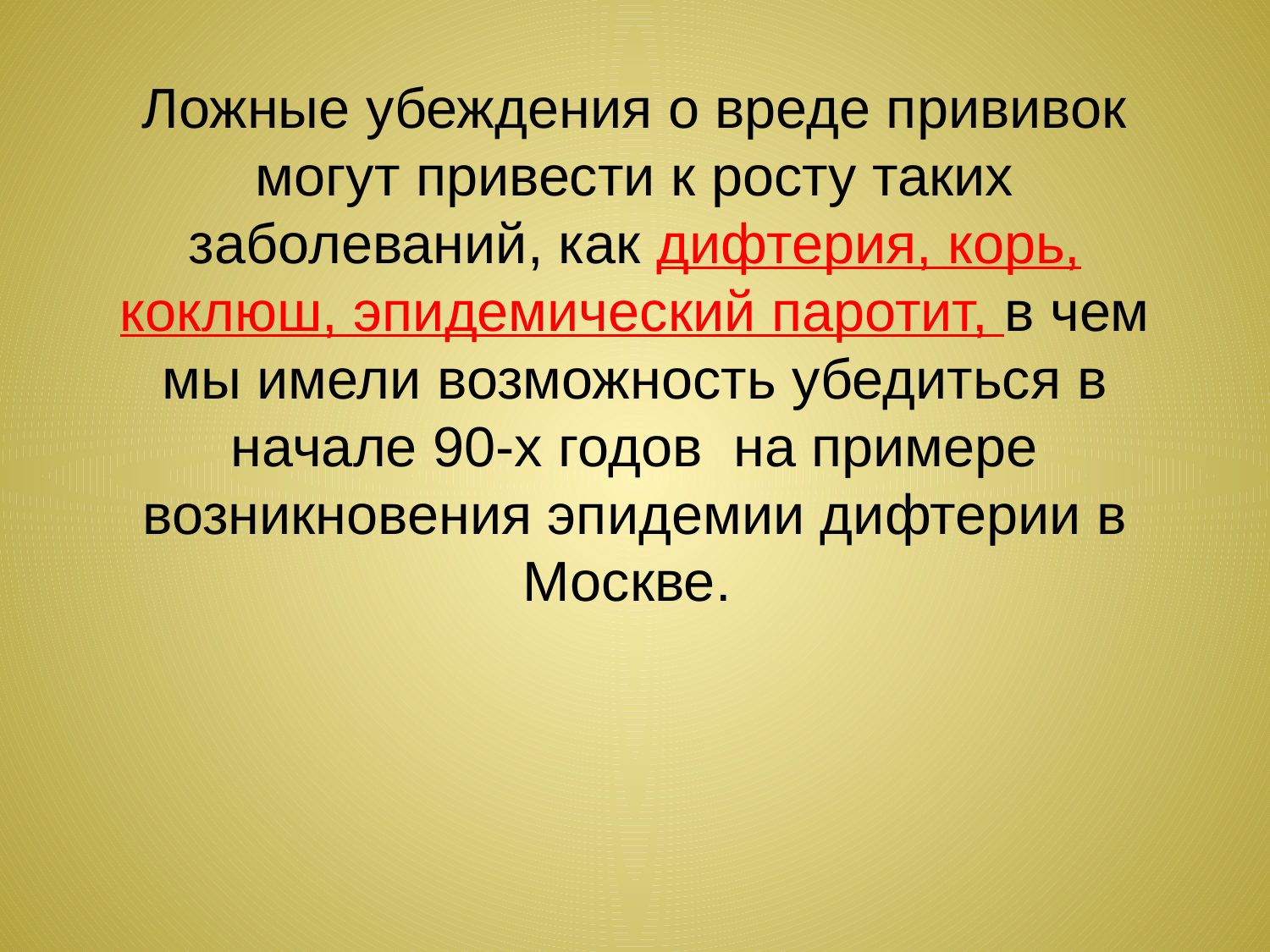

# Ложные убеждения о вреде прививок могут привести к росту таких заболеваний, как дифтерия, корь, коклюш, эпидемический паротит, в чем мы имели возможность убедиться в начале 90-х годов  на примере возникновения эпидемии дифтерии в Москве.